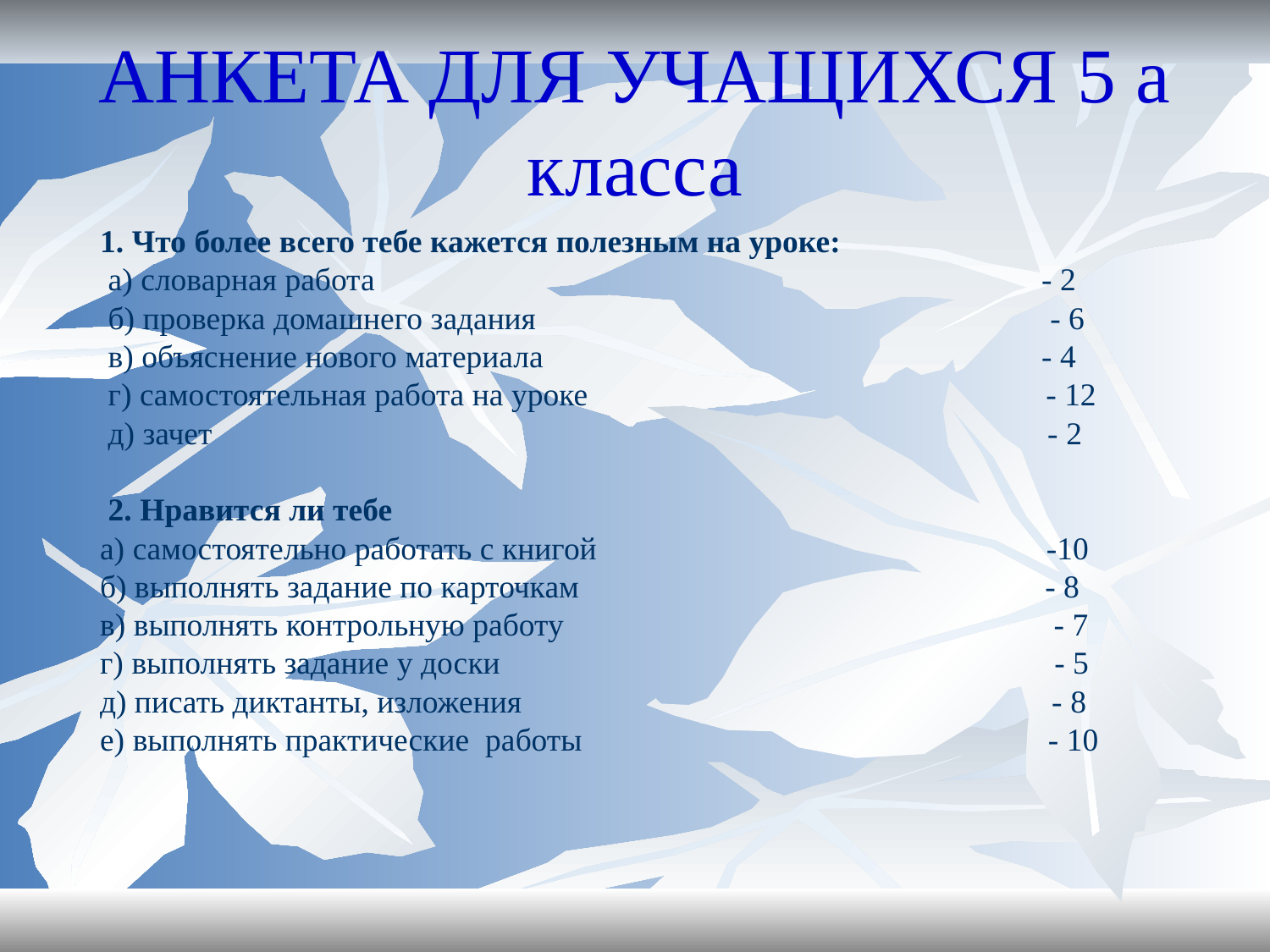

АНКЕТА ДЛЯ УЧАЩИХСЯ 5 а класса
   1. Что более всего тебе кажется полезным на уроке:
    а) словарная работа                                                                                   - 2
    б) проверка домашнего задания                                                                - 6
    в) объяснение нового материала                                                              - 4
    г) самостоятельная работа на уроке                                                         - 12
    д) зачет                                                                                                        - 2

    2. Нравится ли тебе
   а) самостоятельно работать с книгой                                                        -10
   б) выполнять задание по карточкам                                                          - 8
   в) выполнять контрольную работу                                                             - 7
   г) выполнять задание у доски                                                                     - 5
   д) писать диктанты, изложения                                                                  - 8
   е) выполнять практические  работы                                                          - 10